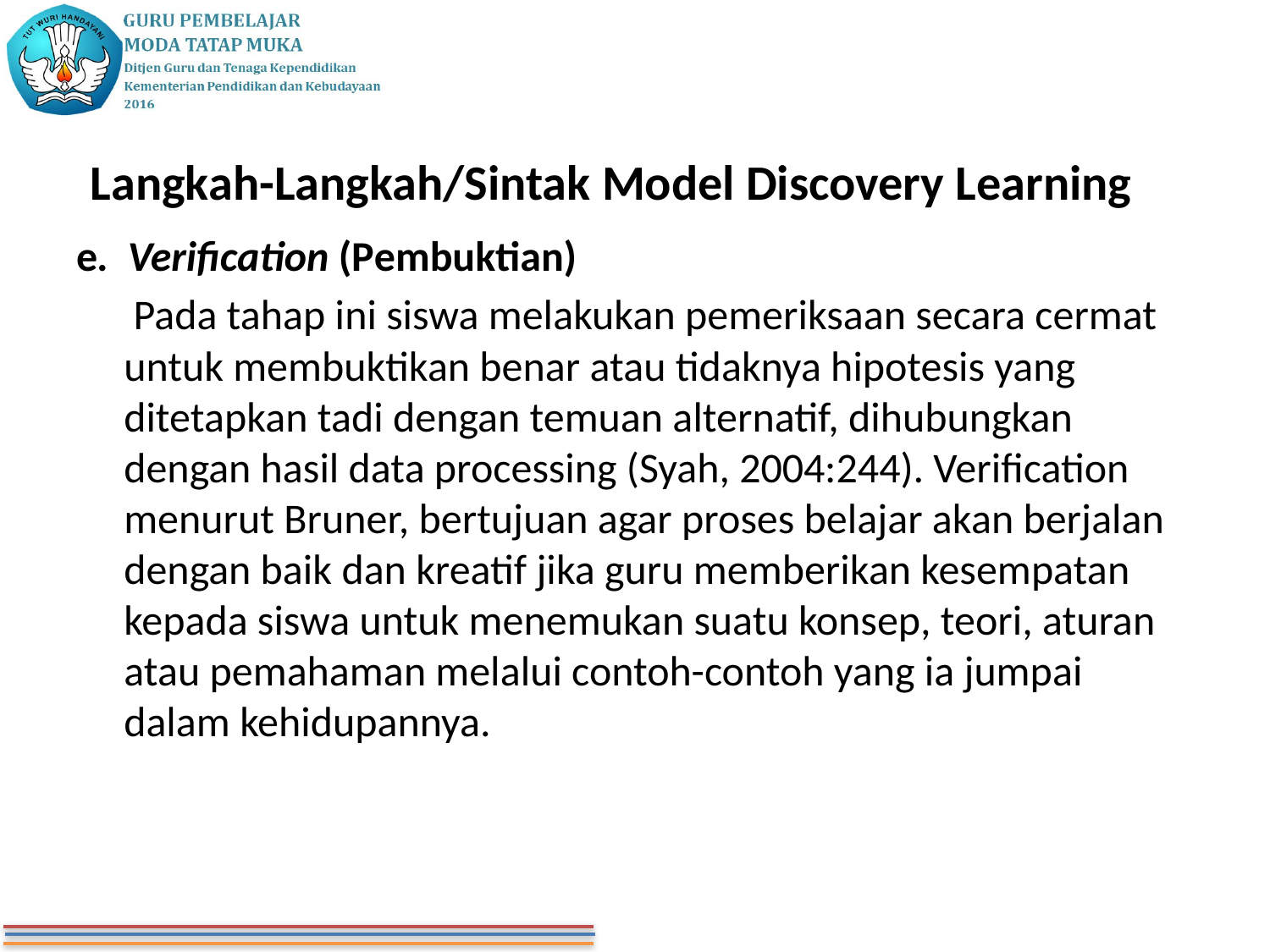

# Langkah-Langkah/Sintak Model Discovery Learning
e.  Verification (Pembuktian)
      Pada tahap ini siswa melakukan pemeriksaan secara cermat untuk membuktikan benar atau tidaknya hipotesis yang ditetapkan tadi dengan temuan alternatif, dihubungkan dengan hasil data processing (Syah, 2004:244). Verification menurut Bruner, bertujuan agar proses belajar akan berjalan dengan baik dan kreatif jika guru memberikan kesempatan kepada siswa untuk menemukan suatu konsep, teori, aturan atau pemahaman melalui contoh-contoh yang ia jumpai dalam kehidupannya.